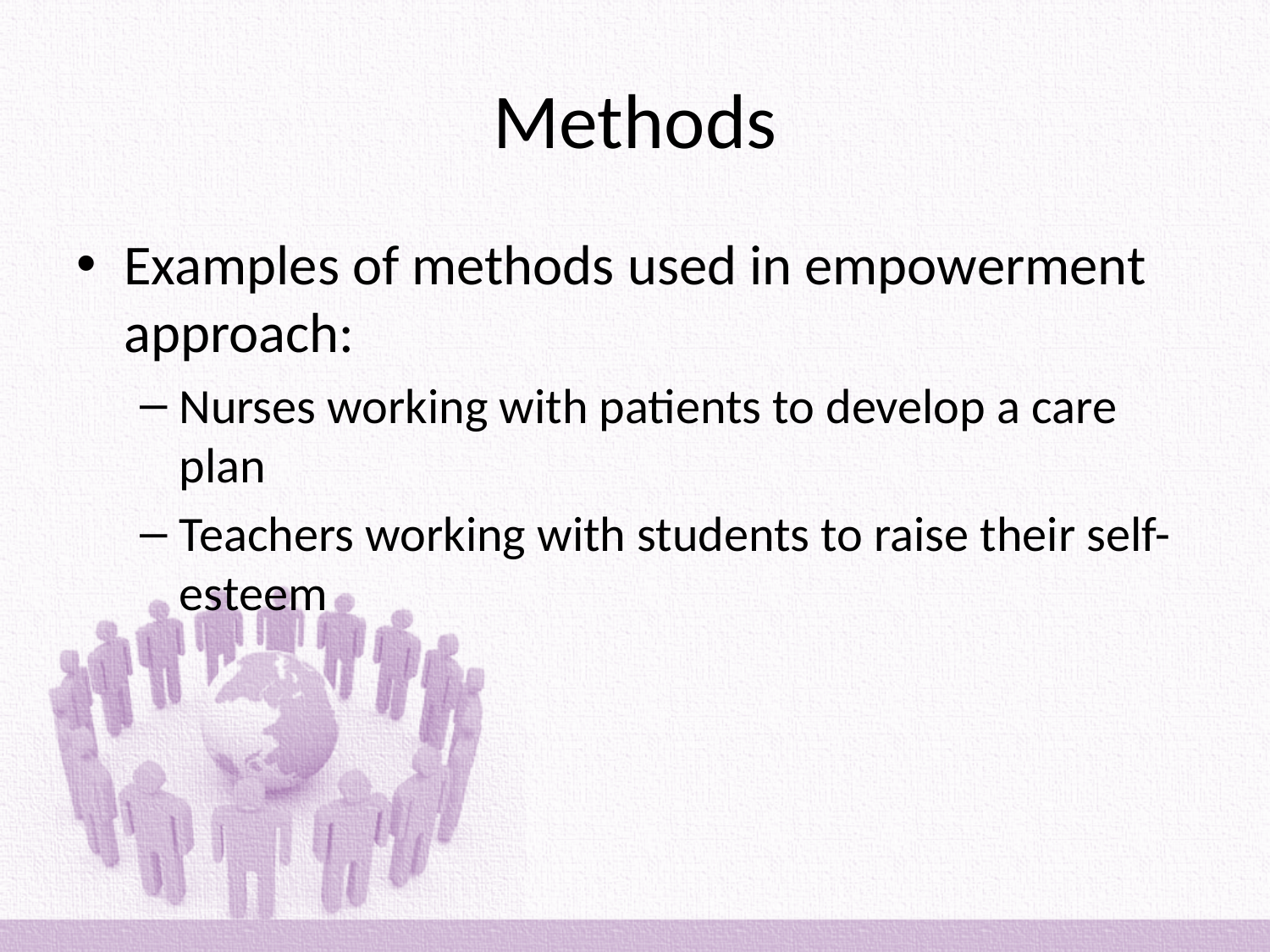

# Methods
Examples of methods used in empowerment approach:
Nurses working with patients to develop a care plan
Teachers working with students to raise their self-esteem